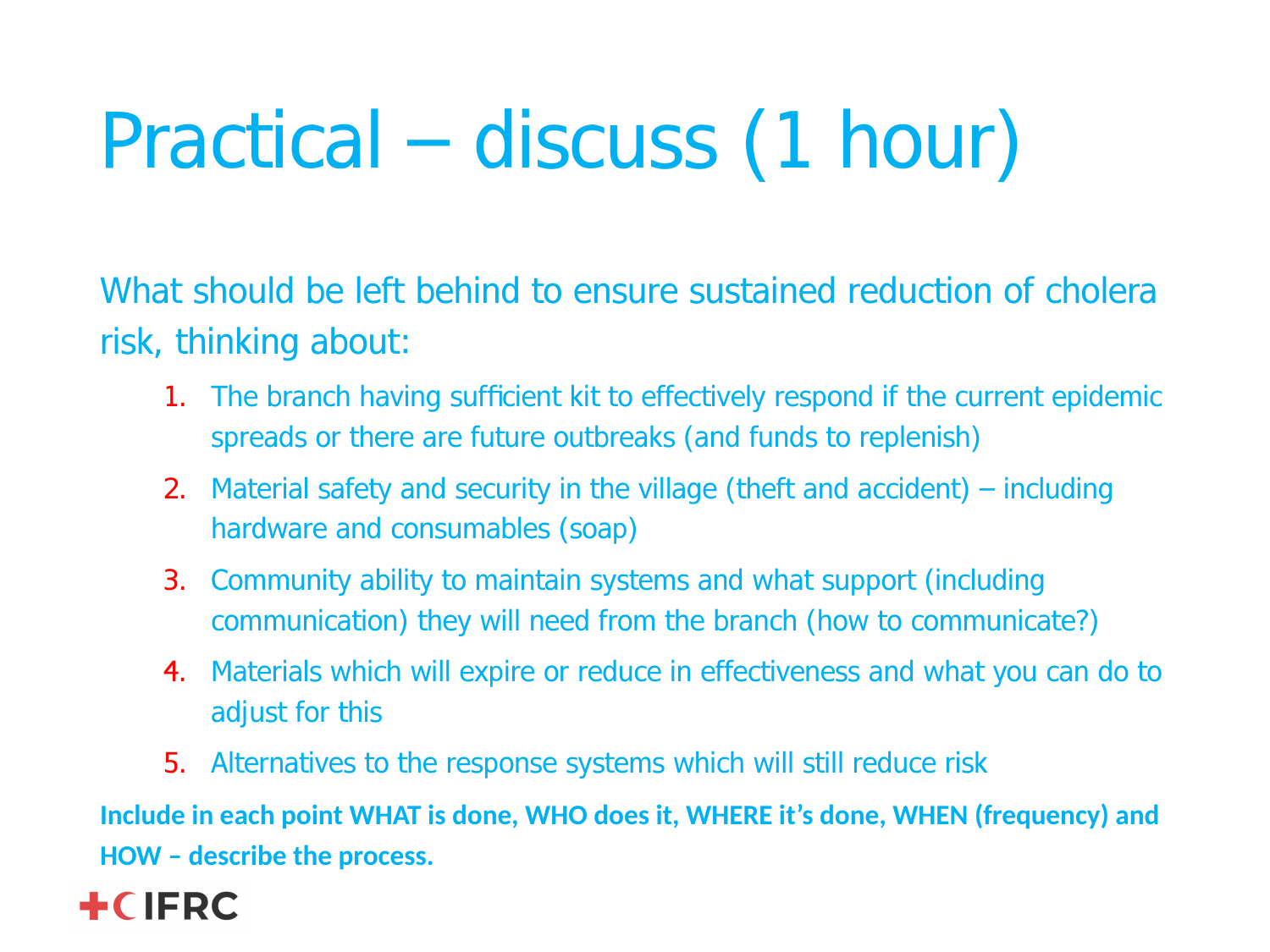

# Practical – discuss (1 hour)
What should be left behind to ensure sustained reduction of cholera risk, thinking about:
The branch having sufficient kit to effectively respond if the current epidemic spreads or there are future outbreaks (and funds to replenish)
Material safety and security in the village (theft and accident) – including hardware and consumables (soap)
Community ability to maintain systems and what support (including communication) they will need from the branch (how to communicate?)
Materials which will expire or reduce in effectiveness and what you can do to adjust for this
Alternatives to the response systems which will still reduce risk
Include in each point WHAT is done, WHO does it, WHERE it’s done, WHEN (frequency) and HOW – describe the process.